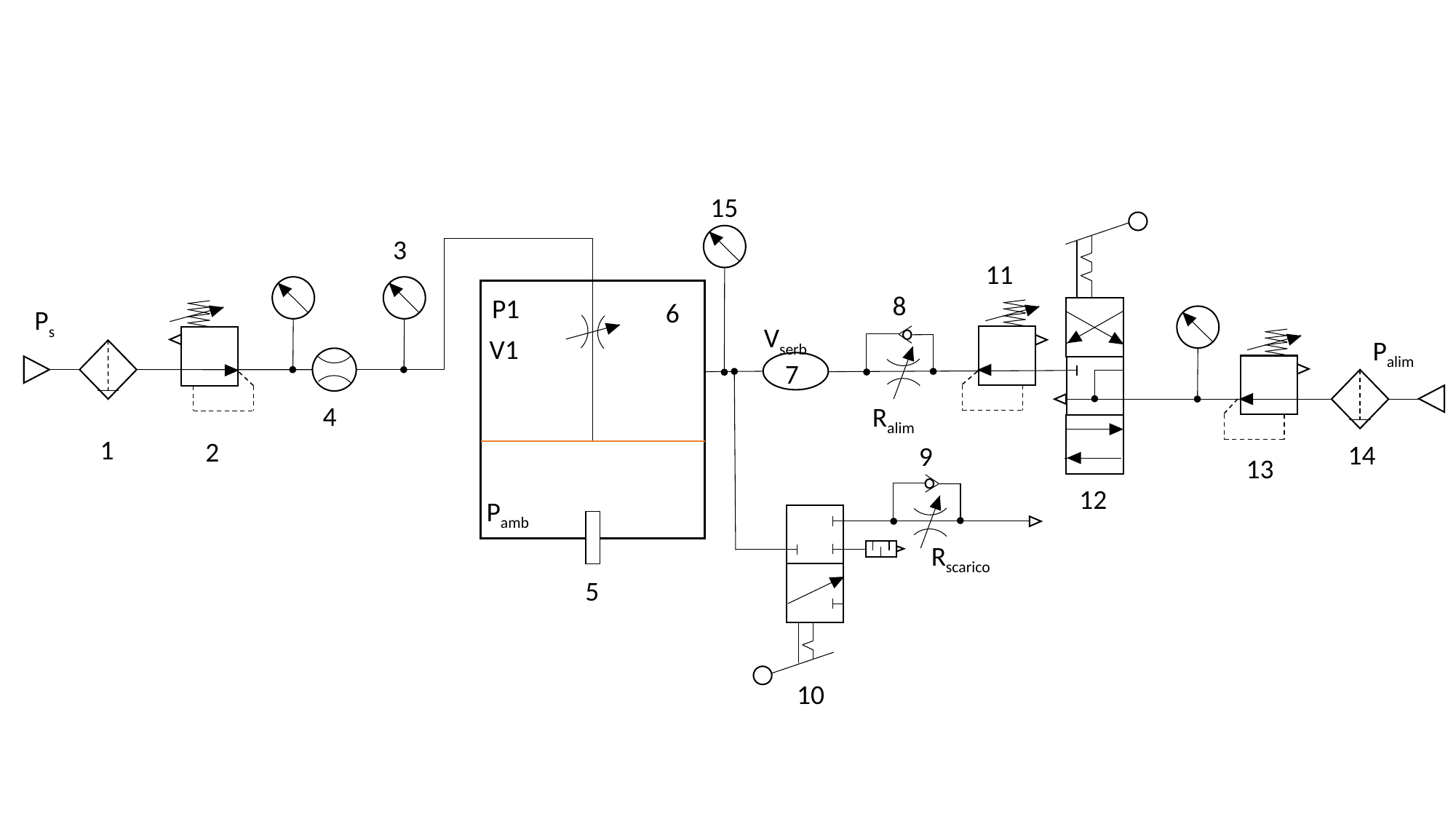

15

3

11

8
P1
6
Ps

Vserb

V1
Palim

7

4
Ralim

1
2
14
9
13

12

Pamb

Rscarico

5

10